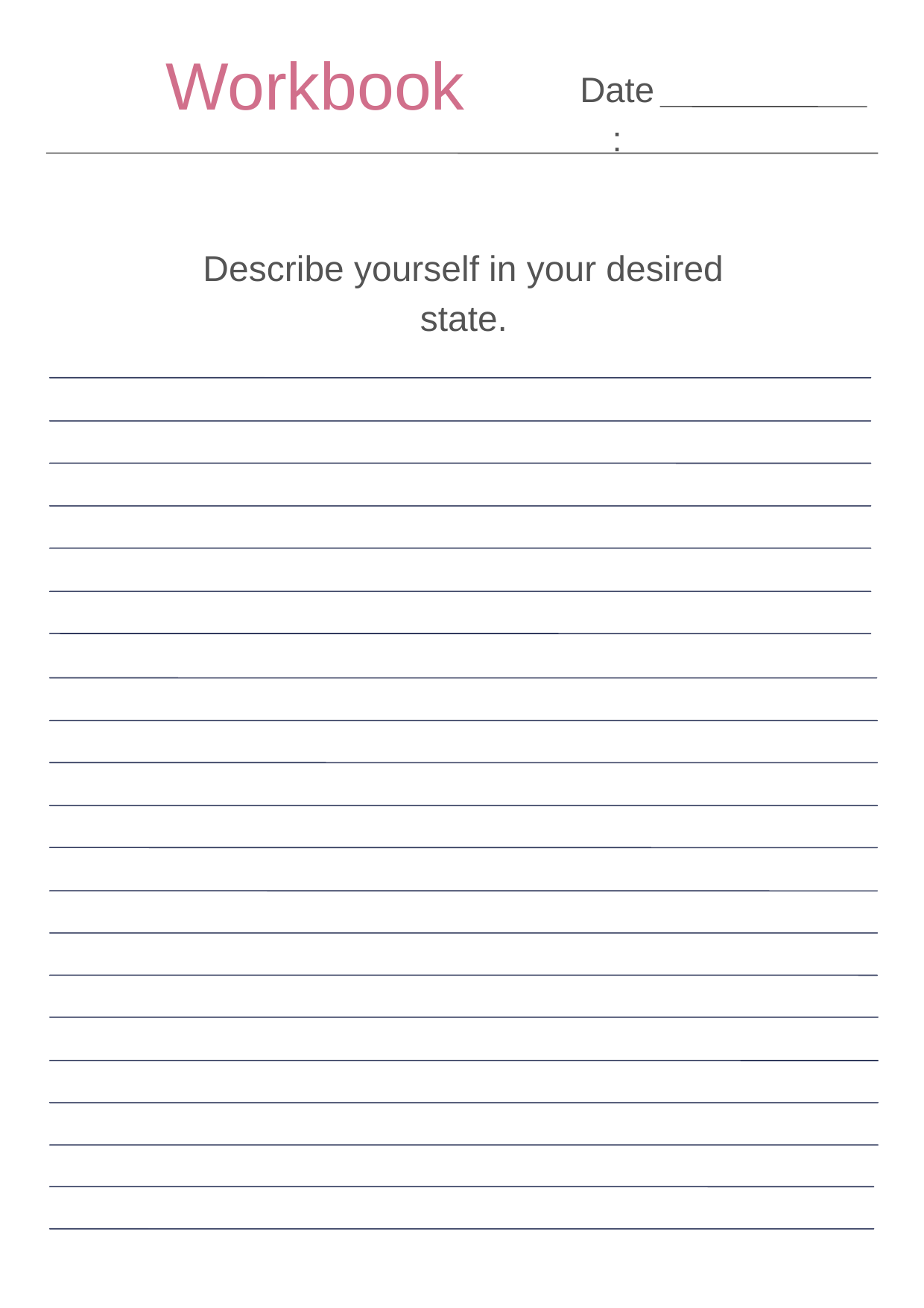

Workbook
Date:

Describe yourself in your desired state.